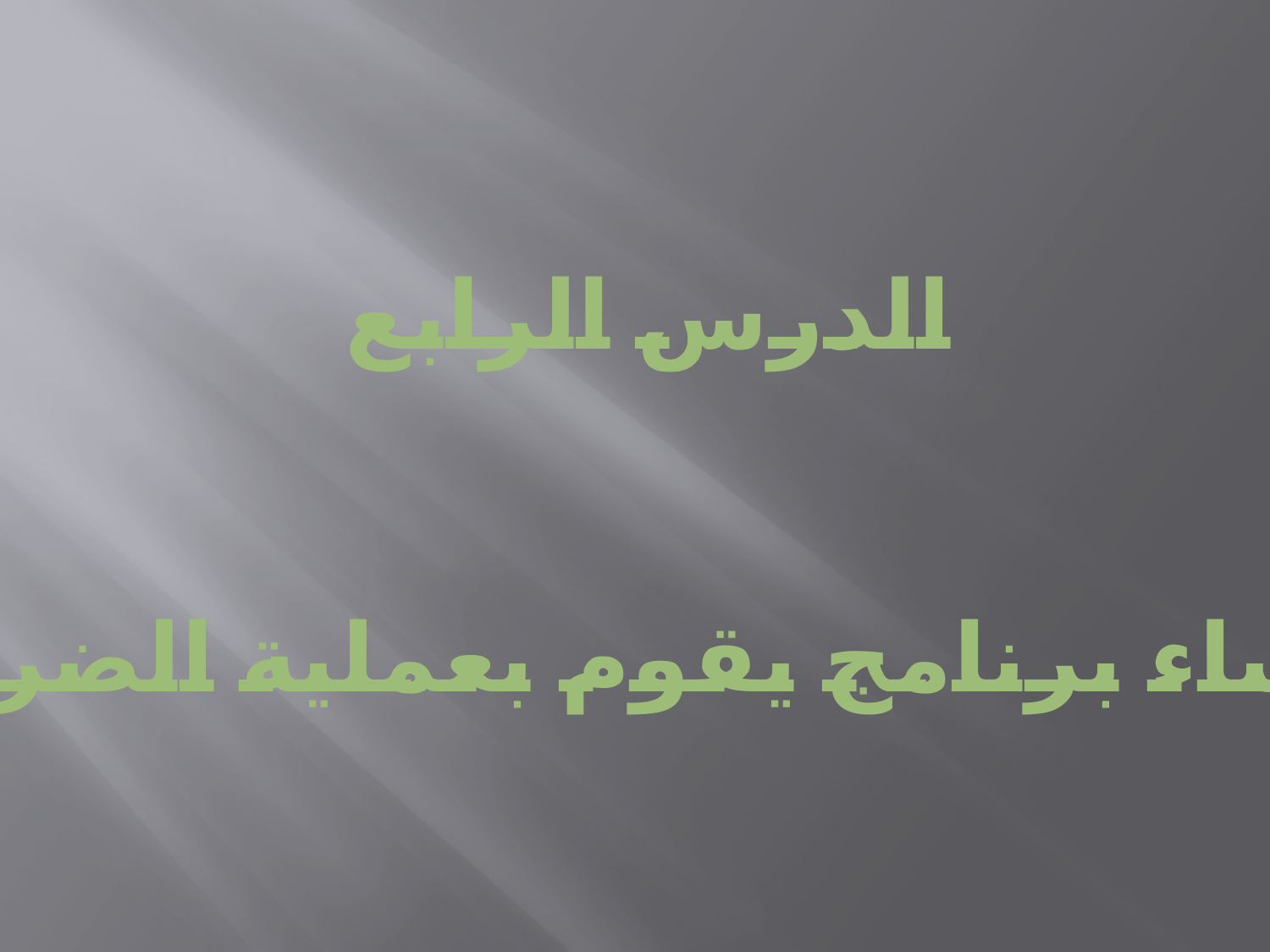

الدرس الرابع

إنشاء برنامج يقوم بعملية الضرب